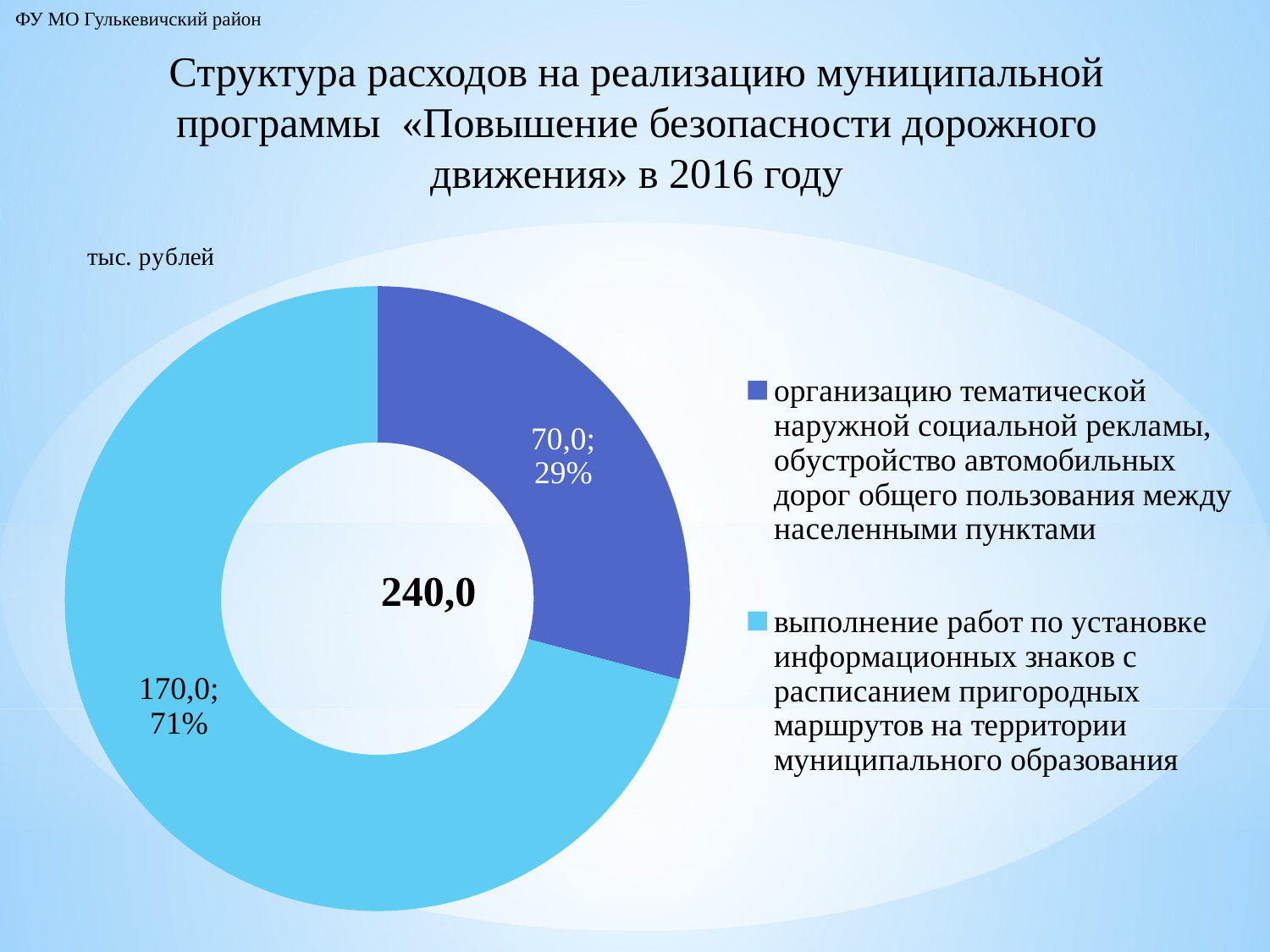

ФУ МО Гулькевичский район
Структура расходов на реализацию муниципальной программы  «Повышение безопасности дорожного движения» в 2016 году

### Chart: 240,0

| Category | Продажи |
|---|---|
| организацию тематической наружной социальной рекламы, обустройство автомобильных дорог общего пользования между населенными пунктами | 70.0 |
| выполнение работ по установке информационных знаков с расписанием пригородных маршрутов на территории муниципального образования | 170.0 |